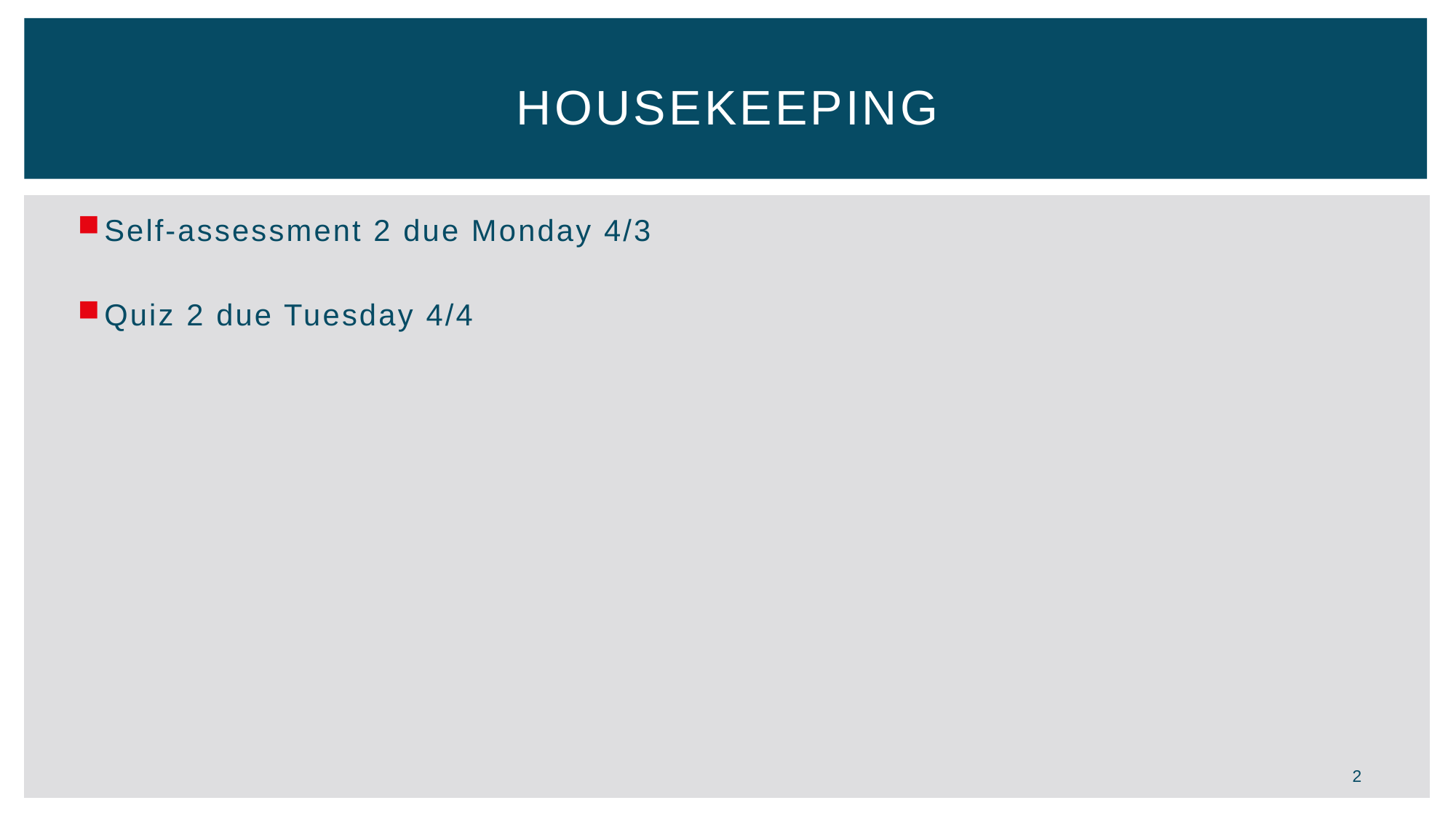

# Housekeeping
Self-assessment 2 due Monday 4/3

Quiz 2 due Tuesday 4/4
2